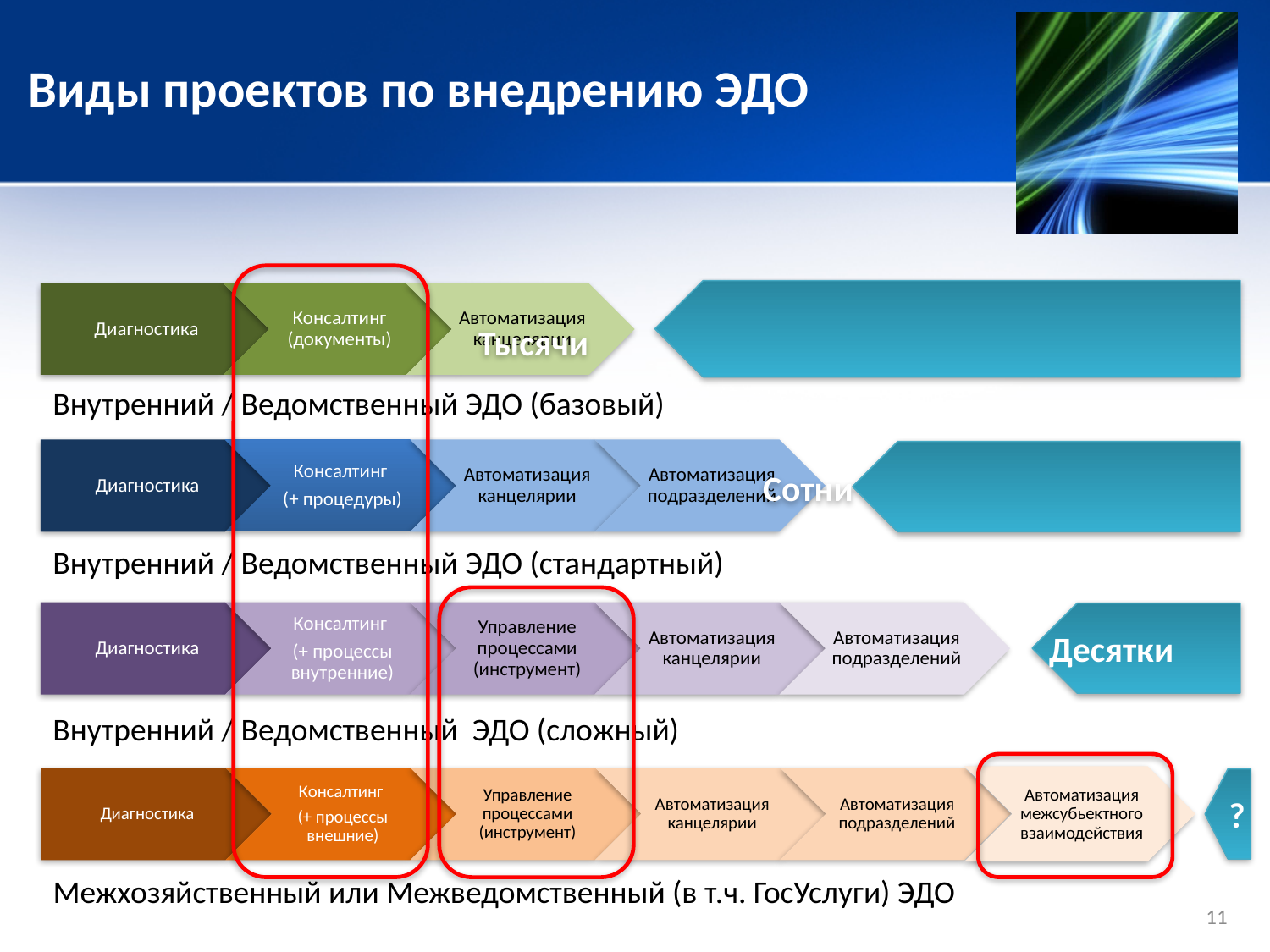

Виды проектов по внедрению ЭДО
Диагностика
Консалтинг (документы)
Автоматизация канцелярии

Тысячи
Внутренний / Ведомственный ЭДО (базовый)
Диагностика
Консалтинг
(+ процедуры)
Автоматизация канцелярии
Автоматизация подразделений
Сотни
Диагностика
Консалтинг
(+ процессы внутренние)
Управление процессами (инструмент)
Автоматизация канцелярии
Автоматизация подразделений
Внутренний / Ведомственный ЭДО (стандартный)

Десятки
Диагностика
Консалтинг
(+ процессы внешние)
Управление процессами (инструмент)
Автоматизация канцелярии
Автоматизация подразделений
Автоматизация межсубьектного взаимодействия
Внутренний / Ведомственный  ЭДО (сложный)

?
Межхозяйственный или Межведомственный (в т.ч. ГосУслуги) ЭДО
11